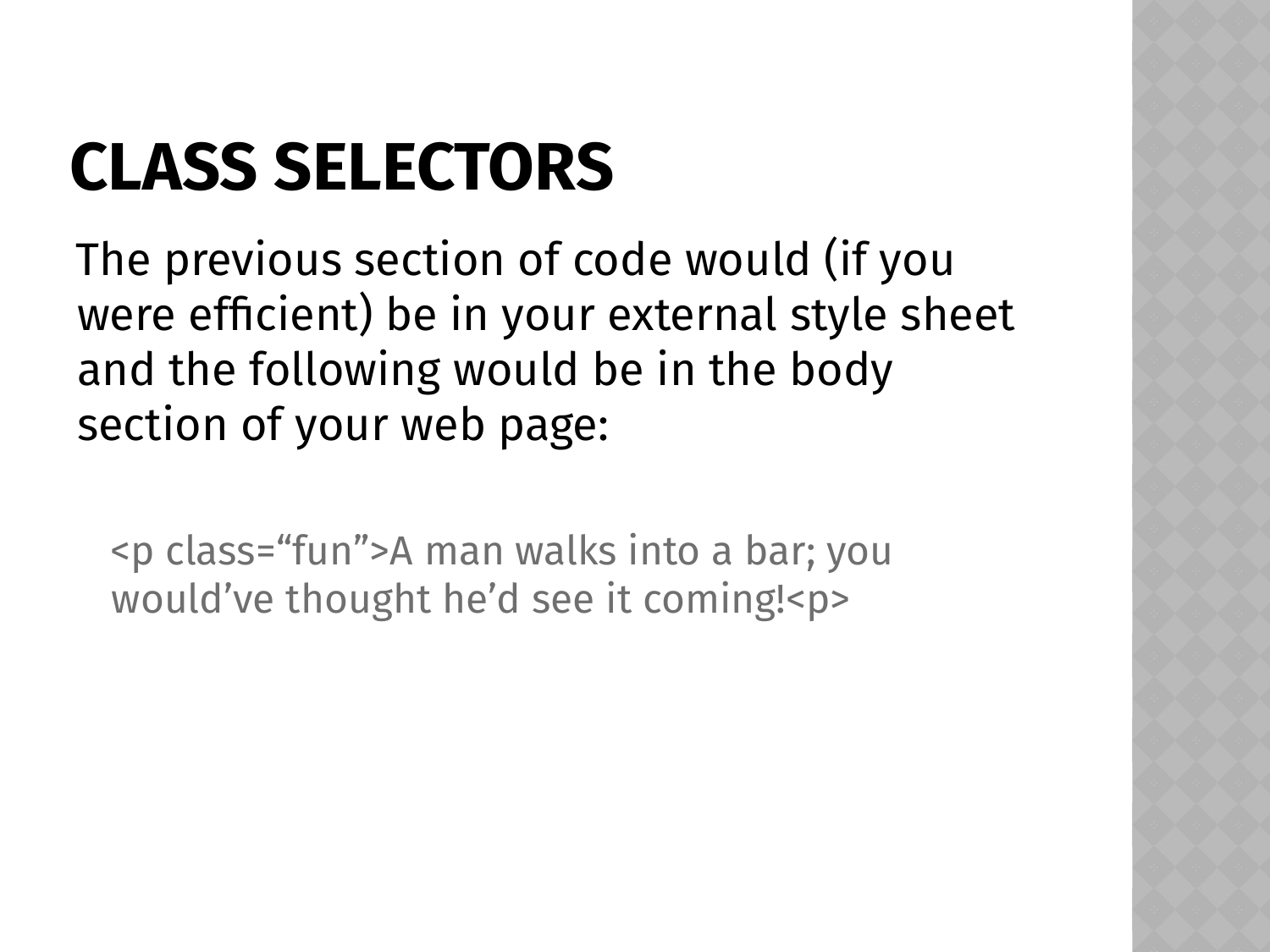

# Class selectors
The previous section of code would (if you were efficient) be in your external style sheet and the following would be in the body section of your web page:

<p class=“fun”>A man walks into a bar; you would’ve thought he’d see it coming!<p>